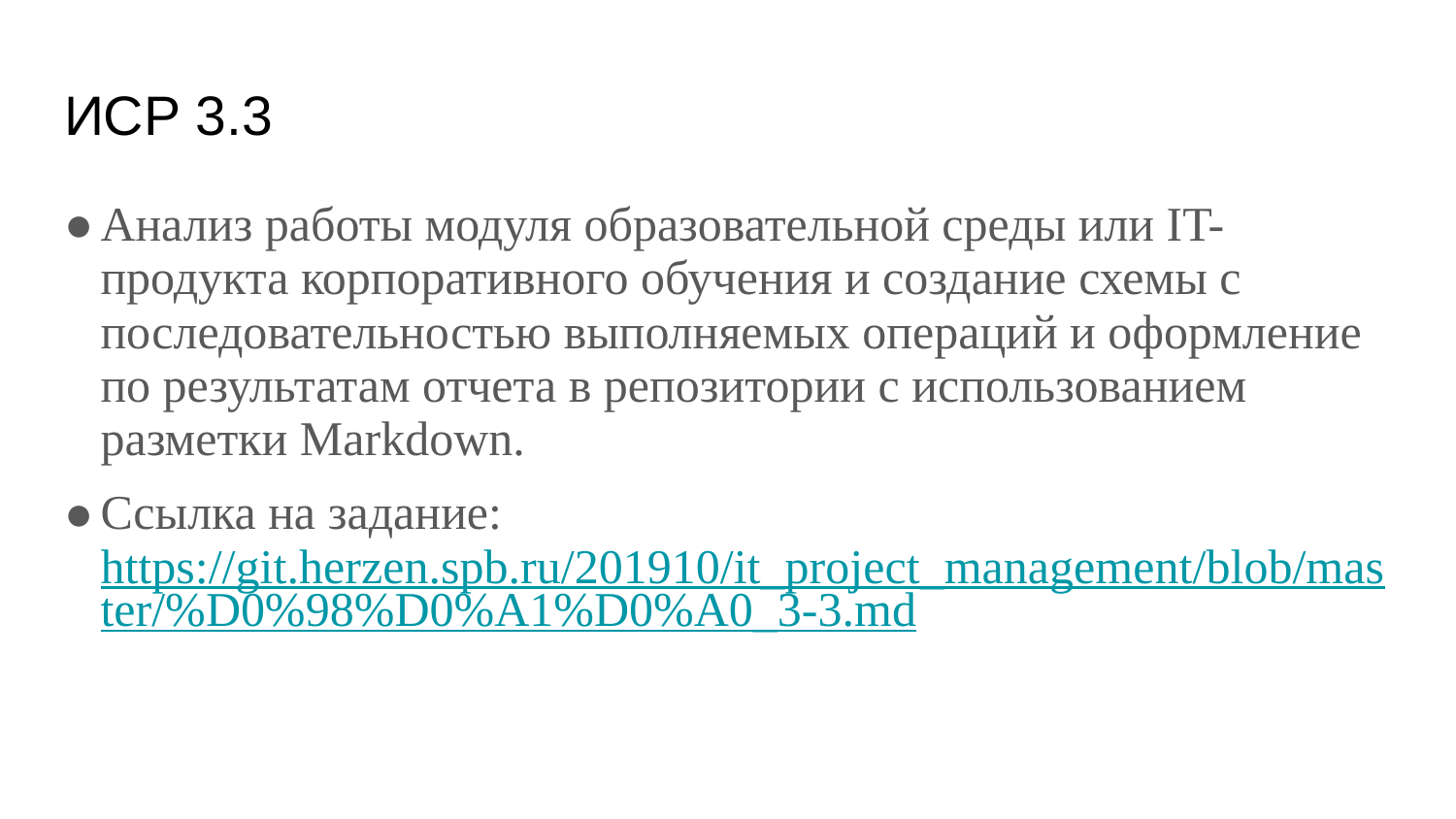

# ИСР 3.3
Анализ работы модуля образовательной среды или IT-продукта корпоративного обучения и создание схемы с последовательностью выполняемых операций и оформление по результатам отчета в репозитории с использованием разметки Markdown.
Ссылка на задание: https://git.herzen.spb.ru/201910/it_project_management/blob/master/%D0%98%D0%A1%D0%A0_3-3.md